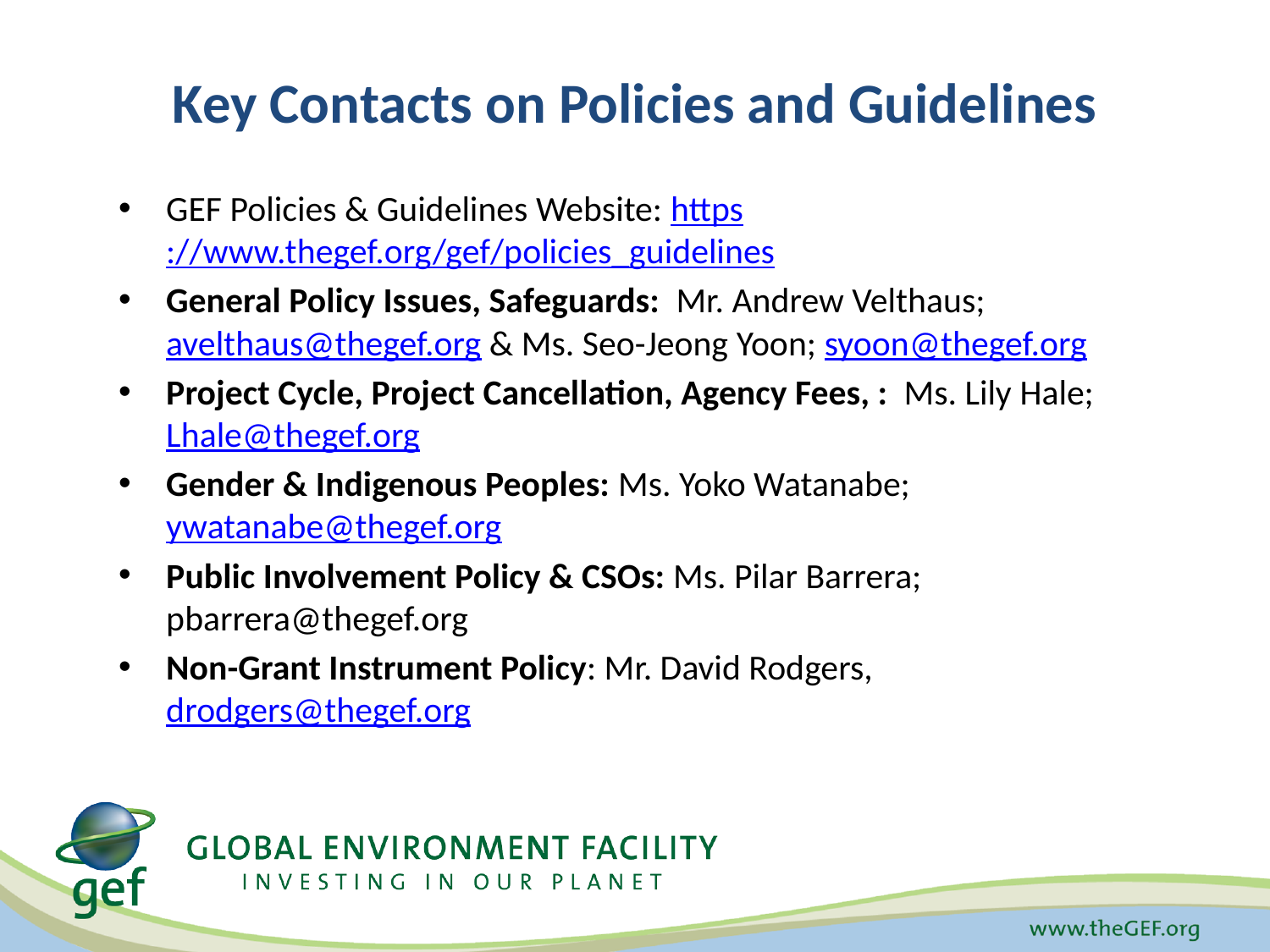

# Key Contacts on Policies and Guidelines
GEF Policies & Guidelines Website: https://www.thegef.org/gef/policies_guidelines
General Policy Issues, Safeguards:  Mr. Andrew Velthaus; avelthaus@thegef.org & Ms. Seo-Jeong Yoon; syoon@thegef.org
Project Cycle, Project Cancellation, Agency Fees, :  Ms. Lily Hale; Lhale@thegef.org
Gender & Indigenous Peoples: Ms. Yoko Watanabe; ywatanabe@thegef.org
Public Involvement Policy & CSOs: Ms. Pilar Barrera; pbarrera@thegef.org
Non-Grant Instrument Policy: Mr. David Rodgers, drodgers@thegef.org